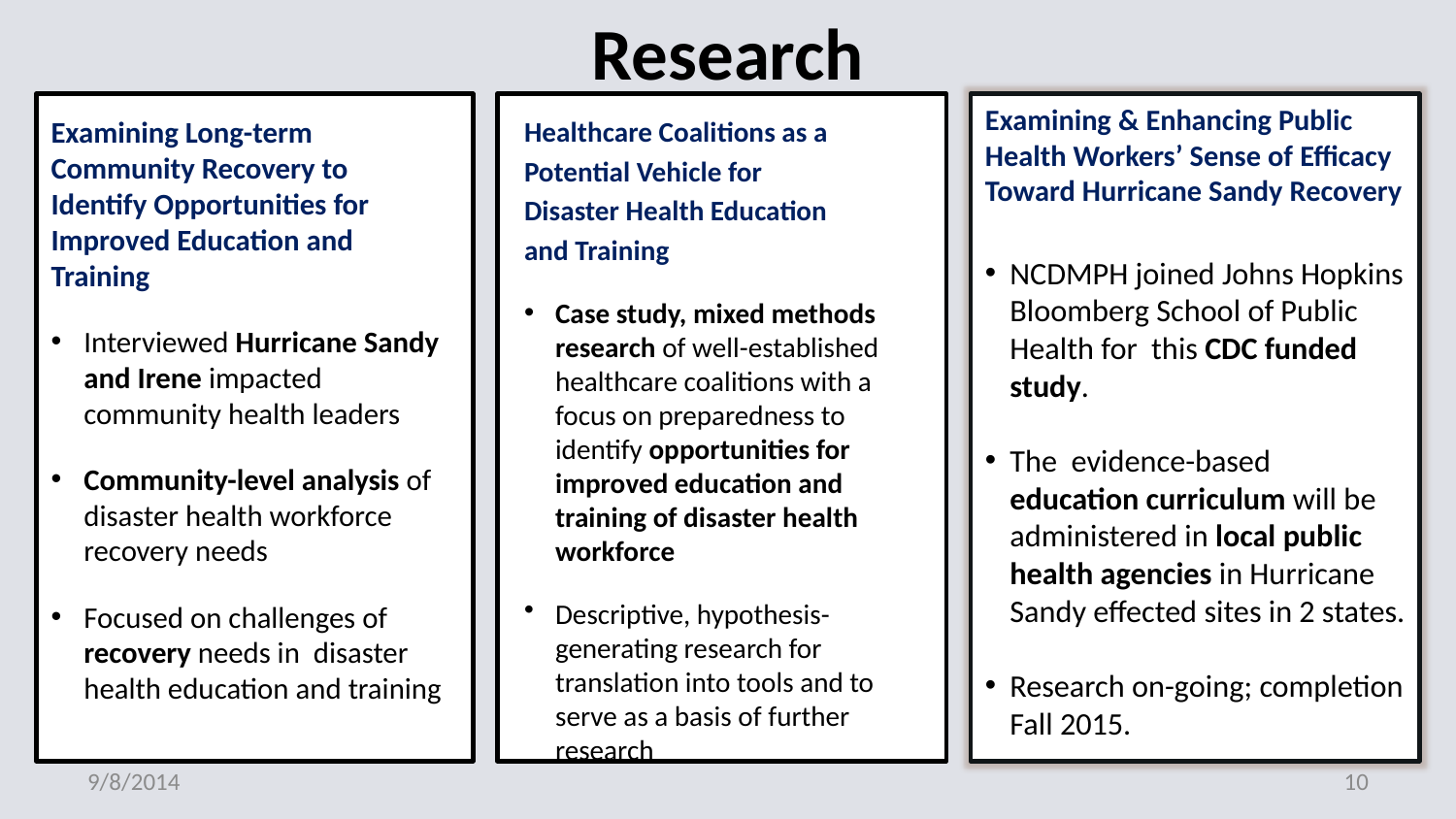

Research

Examining & Enhancing Public Health Workers’ Sense of Efficacy Toward Hurricane Sandy Recovery

NCDMPH joined Johns Hopkins Bloomberg School of Public Health for  this CDC funded study.

The  evidence-based education curriculum will be administered in local public health agencies in Hurricane Sandy effected sites in 2 states.

Research on-going; completion Fall 2015.
Examining Long-term Community Recovery to Identify Opportunities for Improved Education and Training

Interviewed Hurricane Sandy and Irene impacted community health leaders

Community-level analysis of disaster health workforce recovery needs

Focused on challenges of recovery needs in  disaster health education and training

Healthcare Coalitions as a
Potential Vehicle for
Disaster Health Education
and Training

Case study, mixed methods research of well-established  healthcare coalitions with a focus on preparedness to identify opportunities for improved education and training of disaster health workforce

Descriptive, hypothesis-generating research for translation into tools and to serve as a basis of further research

9/8/2014
10